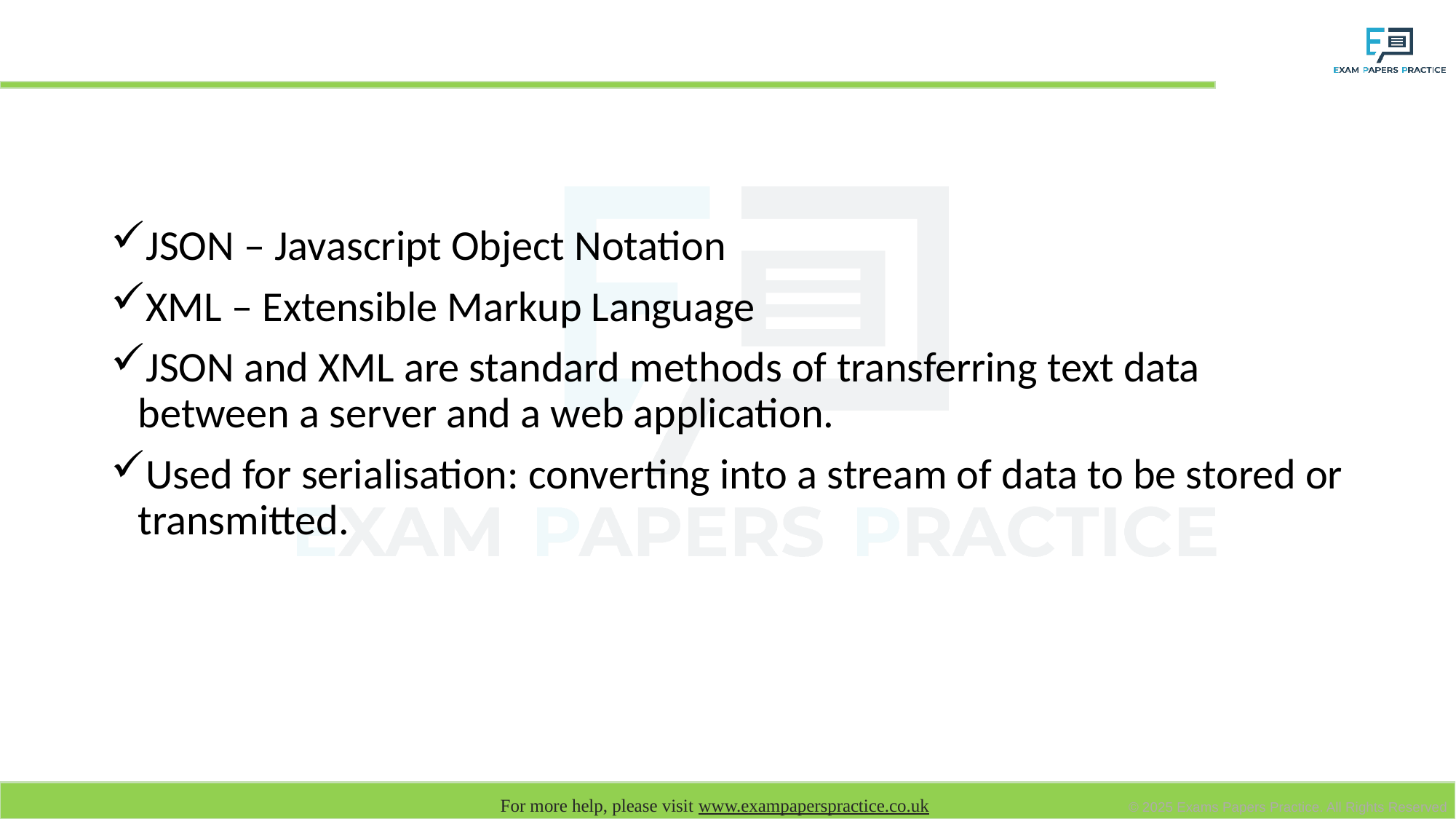

# JSON and XML
JSON – Javascript Object Notation
XML – Extensible Markup Language
JSON and XML are standard methods of transferring text data between a server and a web application.
Used for serialisation: converting into a stream of data to be stored or transmitted.